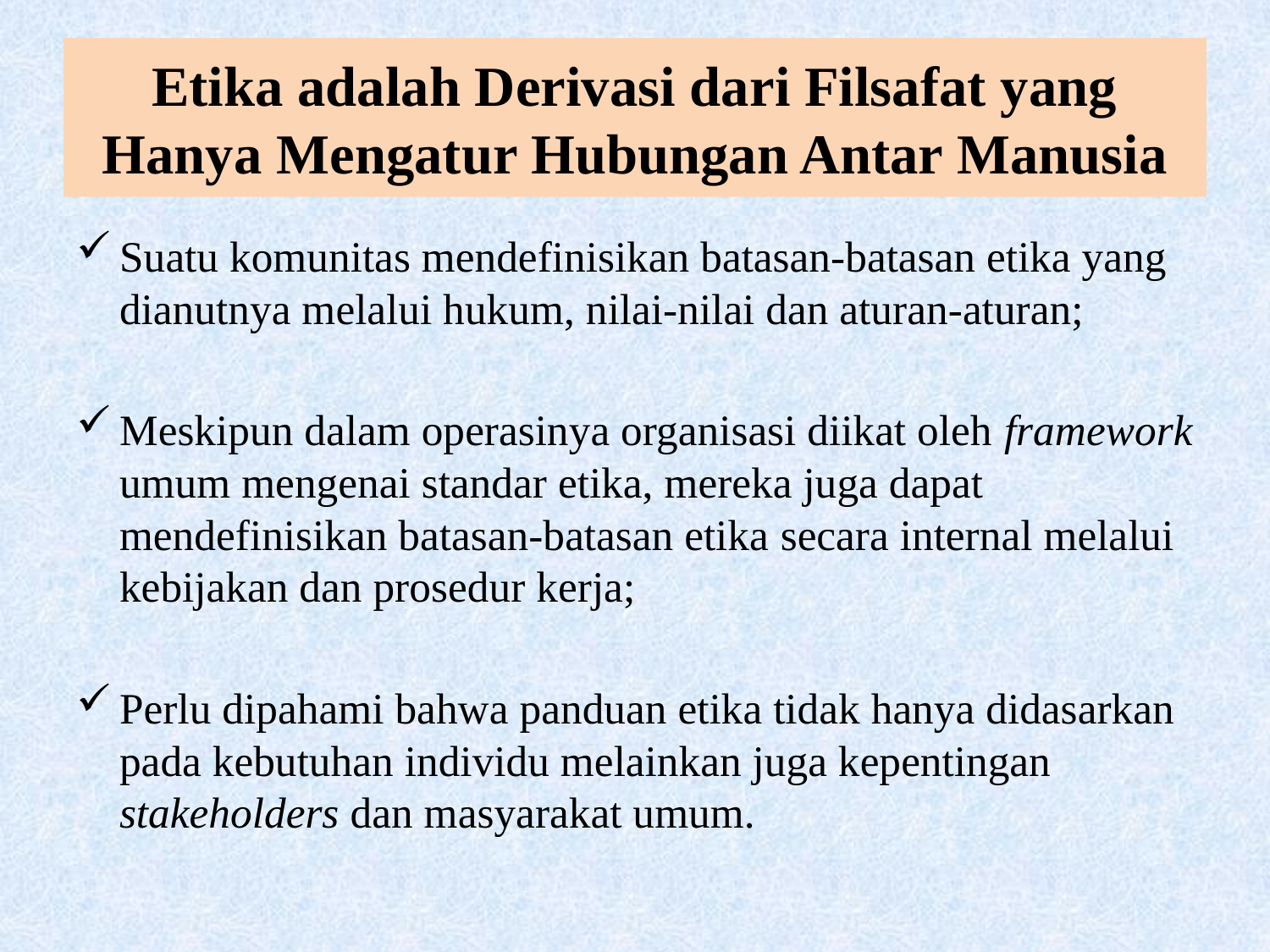

# Etika adalah Derivasi dari Filsafat yang Hanya Mengatur Hubungan Antar Manusia
Suatu komunitas mendefinisikan batasan-batasan etika yang dianutnya melalui hukum, nilai-nilai dan aturan-aturan;

Meskipun dalam operasinya organisasi diikat oleh framework umum mengenai standar etika, mereka juga dapat mendefinisikan batasan-batasan etika secara internal melalui kebijakan dan prosedur kerja;

Perlu dipahami bahwa panduan etika tidak hanya didasarkan pada kebutuhan individu melainkan juga kepentingan stakeholders dan masyarakat umum.